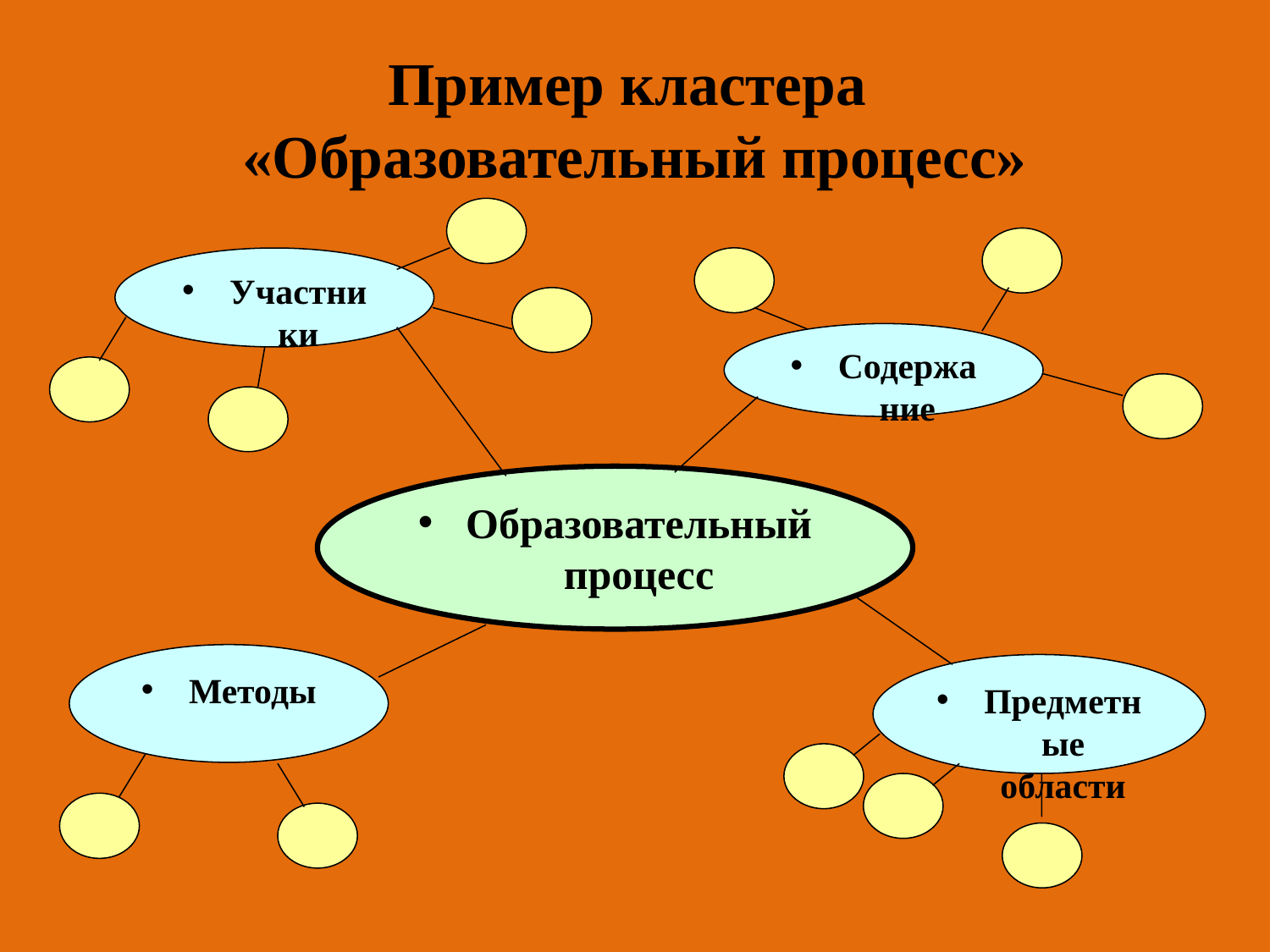

# Пример кластера «Образовательный процесс»

Участники

Содержание

Образовательный процесс

Методы
Предметные области